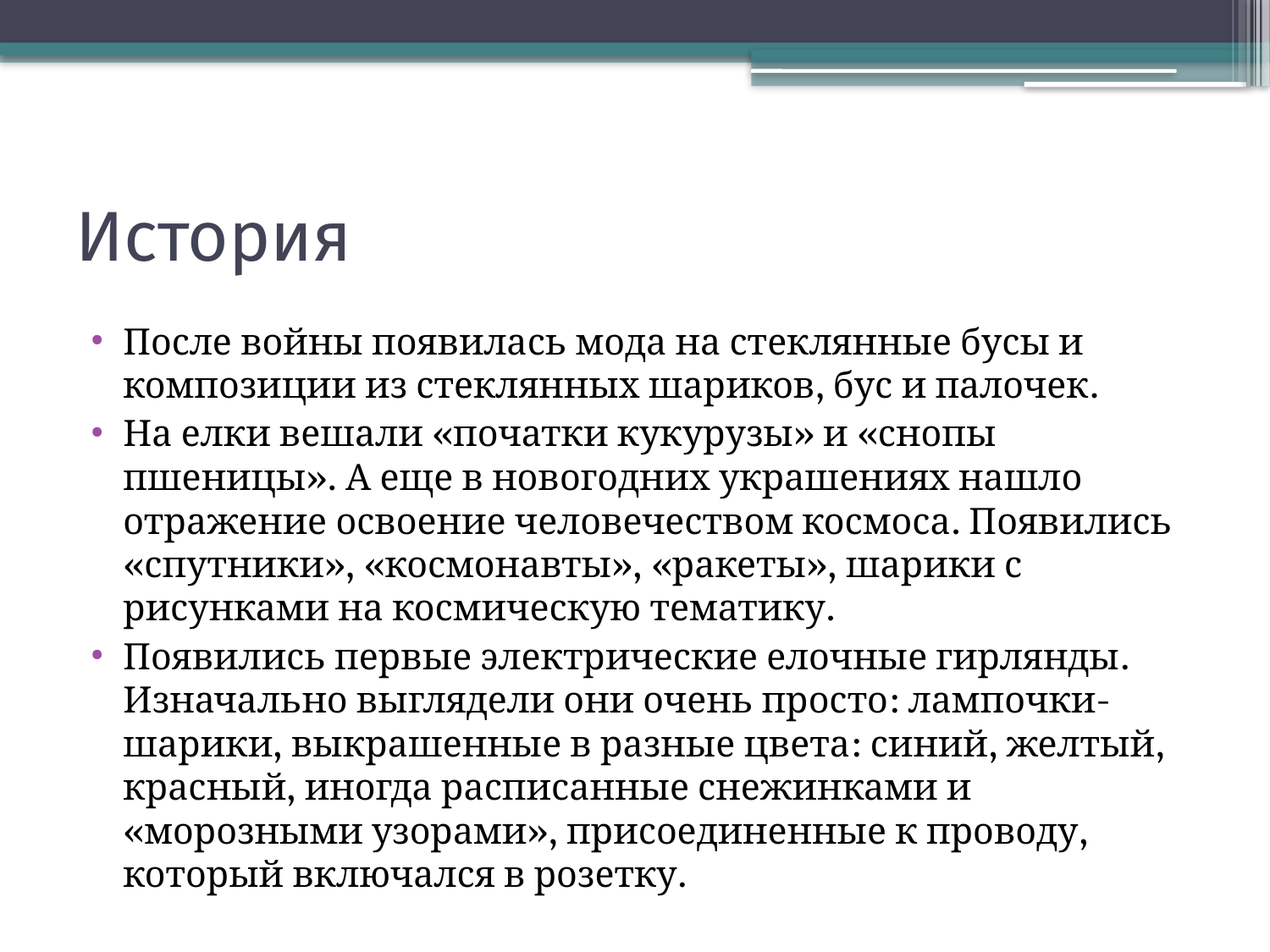

# История
После войны появилась мода на стеклянные бусы и композиции из стеклянных шариков, бус и палочек.
На елки вешали «початки кукурузы» и «снопы пшеницы». А еще в новогодних украшениях нашло отражение освоение человечеством космоса. Появились «спутники», «космонавты», «ракеты», шарики с рисунками на космическую тематику.
Появились первые электрические елочные гирлянды. Изначально выглядели они очень просто: лампочки-шарики, выкрашенные в разные цвета: синий, желтый, красный, иногда расписанные снежинками и «морозными узорами», присоединенные к проводу, который включался в розетку.